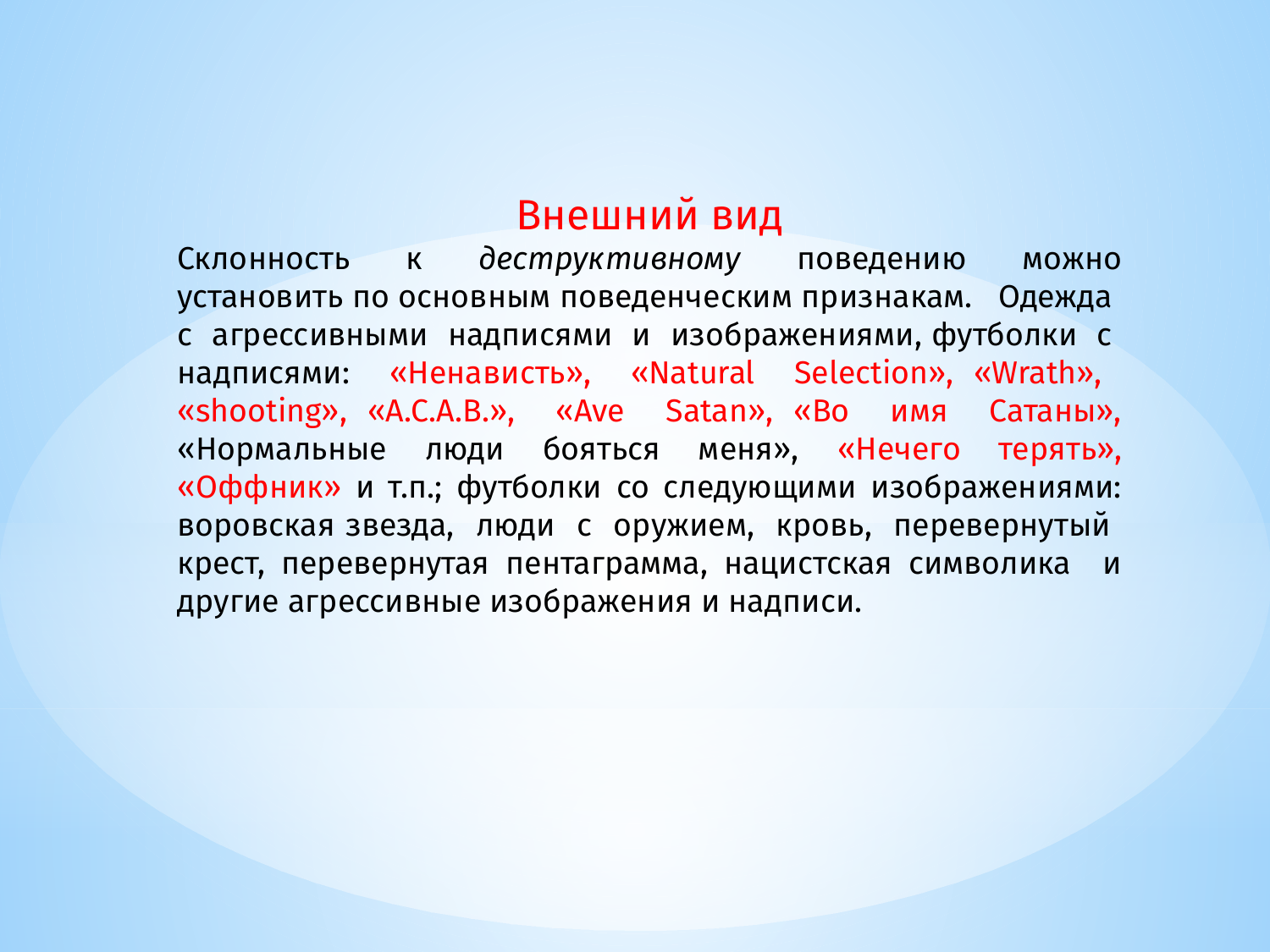

Внешний вид
Склонность  к  деструктивному  поведению  можно установить по основным поведенческим признакам.   Одежда  с  агрессивными  надписями  и  изображениями, футболки  с  надписями:  «Ненависть»,  «Natural  Selection», «Wrath»,  «shooting», «A.C.A.B.»,  «Ave  Satan», «Во  имя  Сатаны», «Нормальные люди бояться меня», «Нечего терять», «Оффник» и т.п.; футболки со следующими изображениями: воровская звезда,  люди  с  оружием,  кровь,  перевернутый  крест, перевернутая пентаграмма, нацистская символика  и другие агрессивные изображения и надписи.